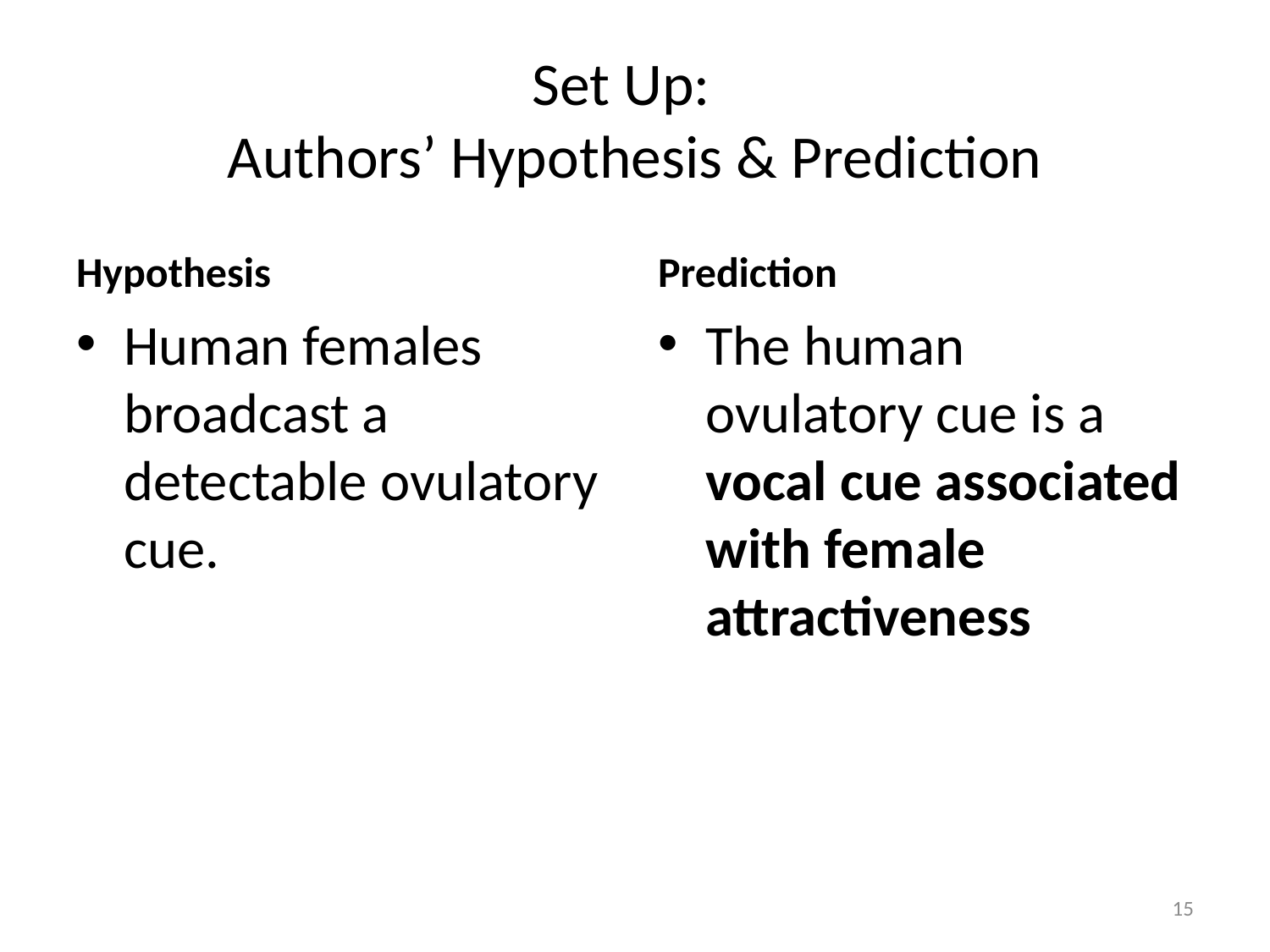

# Set Up: Authors’ Hypothesis & Prediction
Hypothesis
Prediction
Human females broadcast a detectable ovulatory cue.
The human ovulatory cue is a vocal cue associated with female attractiveness
15